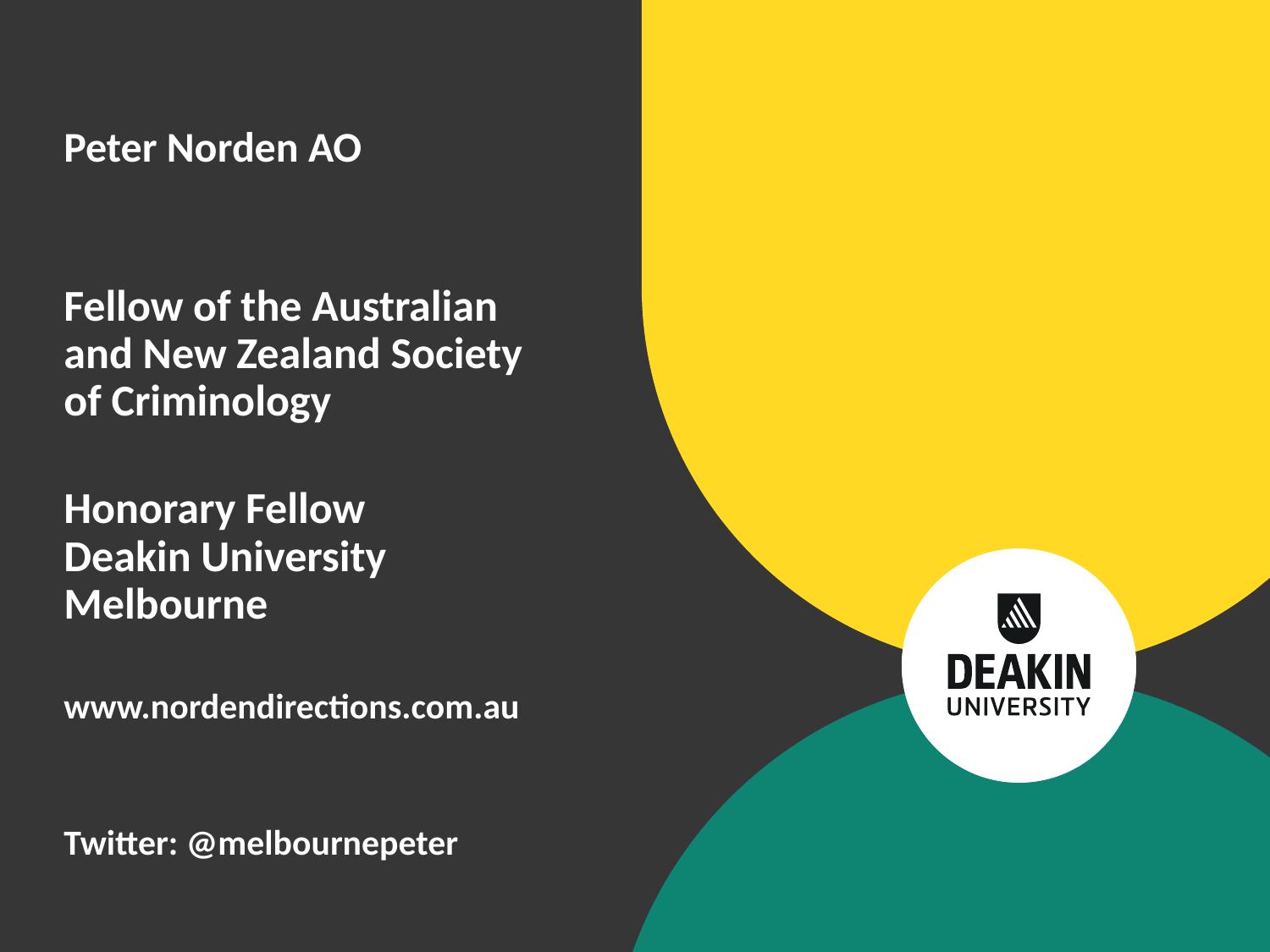

# Peter Norden AO

Fellow of the Australian and New Zealand Society of Criminology
Honorary Fellow        Deakin University Melbourne
www.nordendirections.com.au
Twitter: @melbournepeter